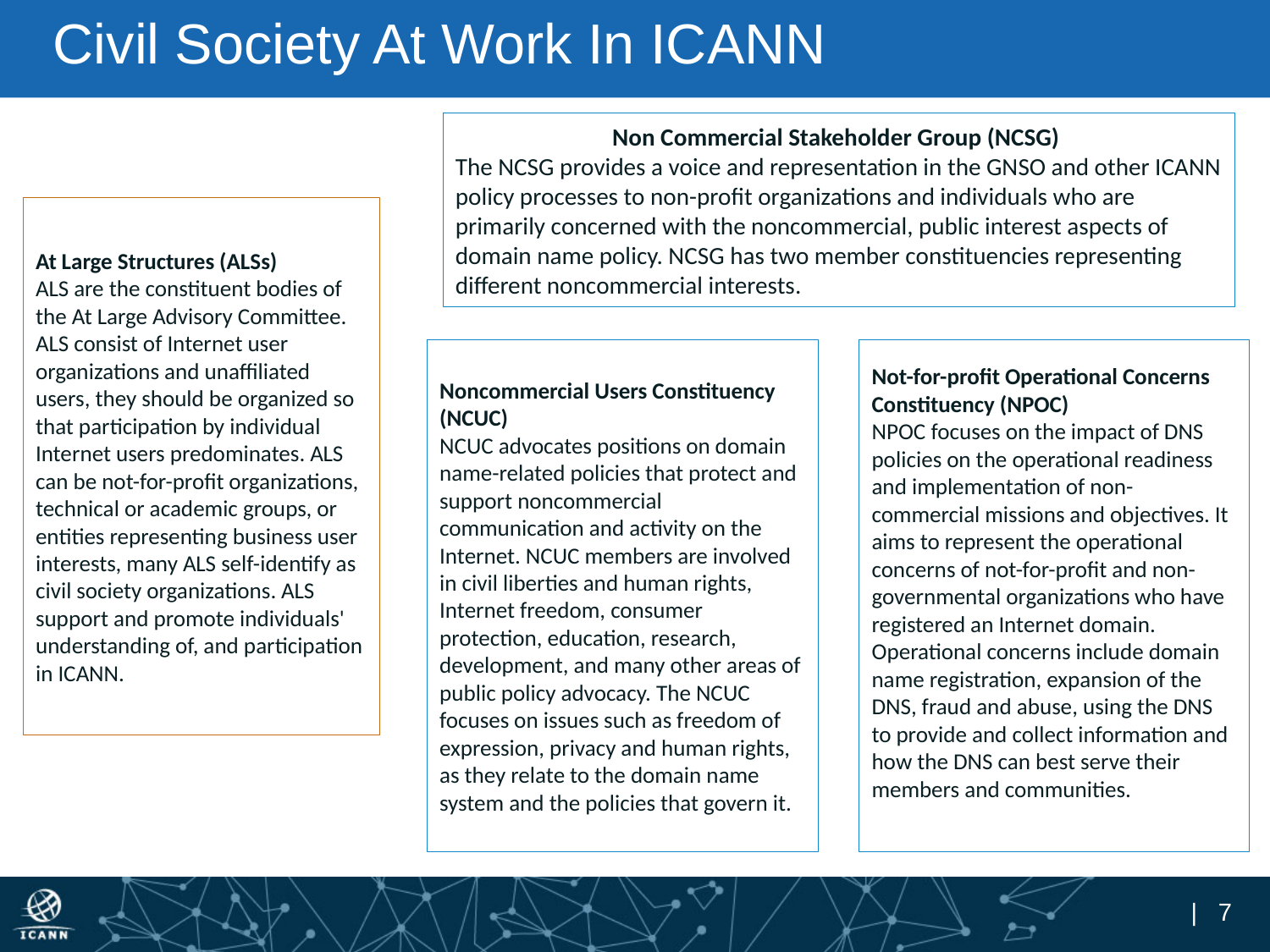

# Civil Society At Work In ICANN
Non Commercial Stakeholder Group (NCSG)
The NCSG provides a voice and representation in the GNSO and other ICANN policy processes to non-profit organizations and individuals who are primarily concerned with the noncommercial, public interest aspects of domain name policy. NCSG has two member constituencies representing different noncommercial interests.
At Large Structures (ALSs)
ALS are the constituent bodies of the At Large Advisory Committee.  ALS consist of Internet user organizations and unaffiliated users, they should be organized so that participation by individual Internet users predominates. ALS can be not-for-profit organizations, technical or academic groups, or entities representing business user interests, many ALS self-identify as civil society organizations. ALS support and promote individuals' understanding of, and participation in ICANN.
Not-for-profit Operational Concerns Constituency (NPOC)
NPOC focuses on the impact of DNS policies on the operational readiness and implementation of non-commercial missions and objectives. It aims to represent the operational concerns of not-for-profit and non-governmental organizations who have registered an Internet domain. Operational concerns include domain name registration, expansion of the DNS, fraud and abuse, using the DNS to provide and collect information and how the DNS can best serve their members and communities.

Noncommercial Users Constituency (NCUC)
NCUC advocates positions on domain name-related policies that protect and support noncommercial communication and activity on the Internet. NCUC members are involved in civil liberties and human rights, Internet freedom, consumer protection, education, research, development, and many other areas of public policy advocacy. The NCUC focuses on issues such as freedom of expression, privacy and human rights, as they relate to the domain name system and the policies that govern it.